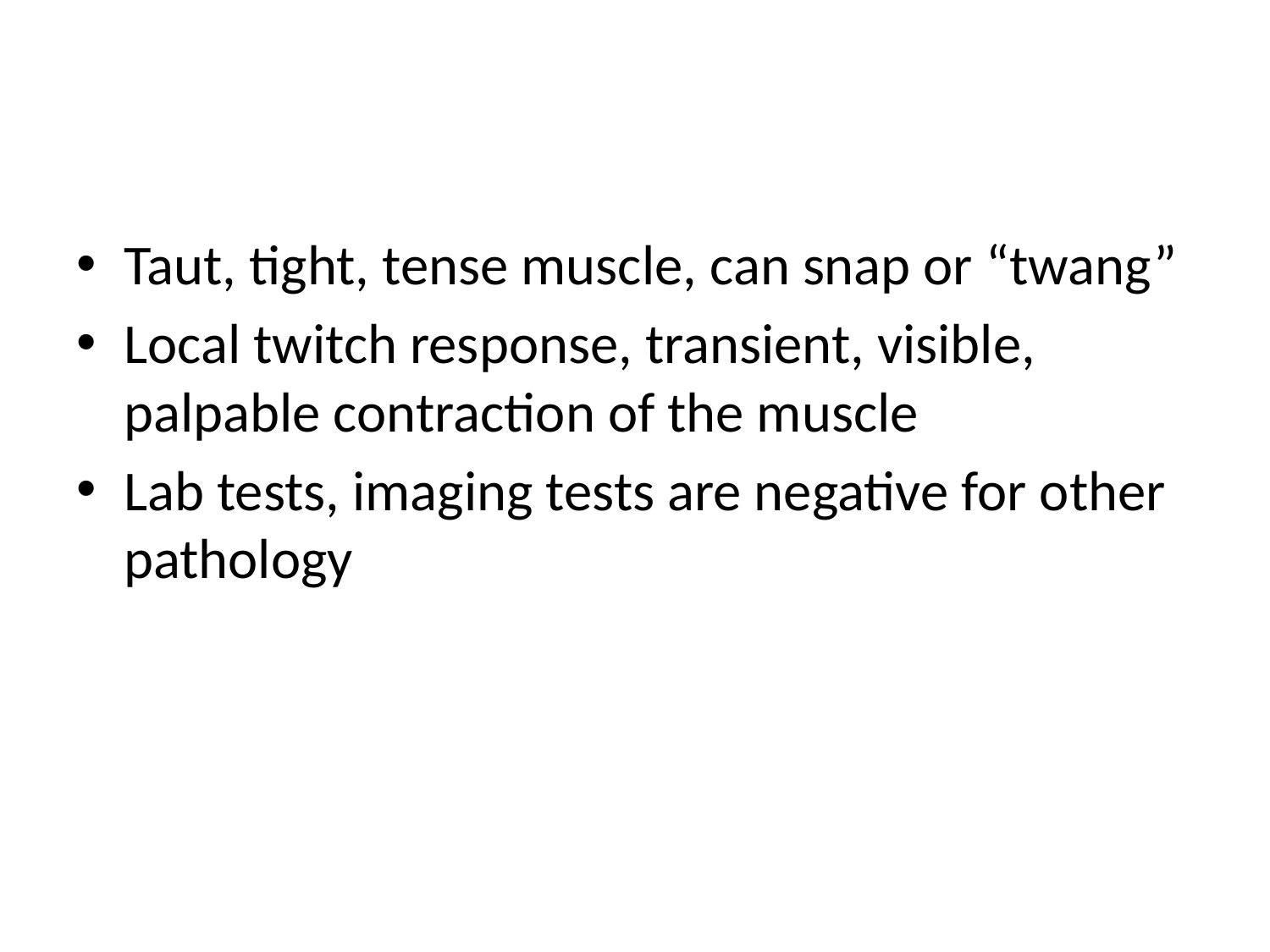

#
Taut, tight, tense muscle, can snap or “twang”
Local twitch response, transient, visible, palpable contraction of the muscle
Lab tests, imaging tests are negative for other pathology